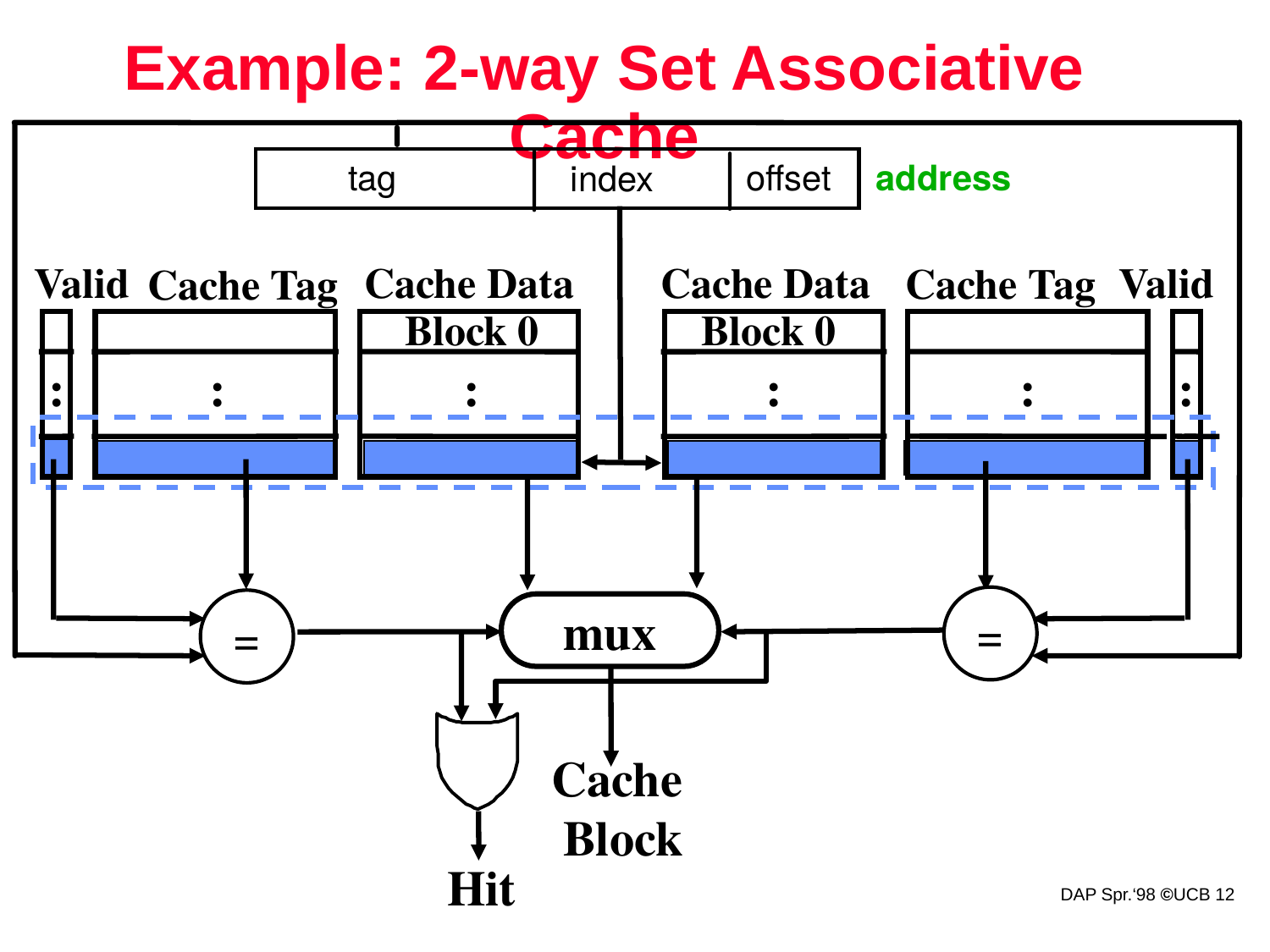

# Example: 2-way Set Associative Cache

offset
tag
address
index

Valid
Cache Data
Valid
Cache Data
Cache Tag
Cache Tag
Block 0
Block 0

:
:
:
:
:
:

=
=
mux

Cache
Block

Hit